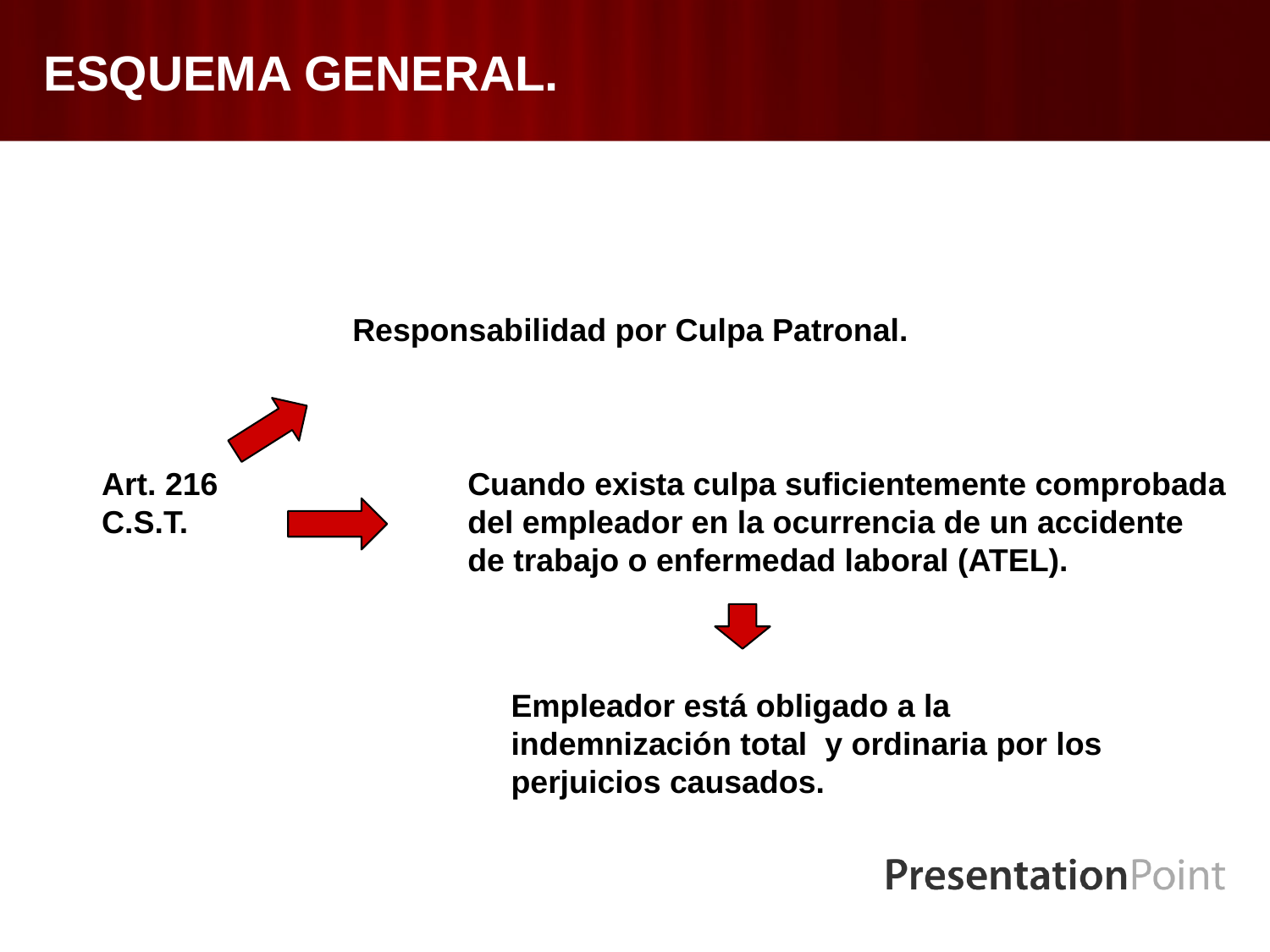

# ESQUEMA GENERAL.
Responsabilidad por Culpa Patronal.

Art. 216 C.S.T.
Cuando exista culpa suficientemente comprobada del empleador en la ocurrencia de un accidente de trabajo o enfermedad laboral (ATEL).

Empleador está obligado a la indemnización total  y ordinaria por los perjuicios causados.